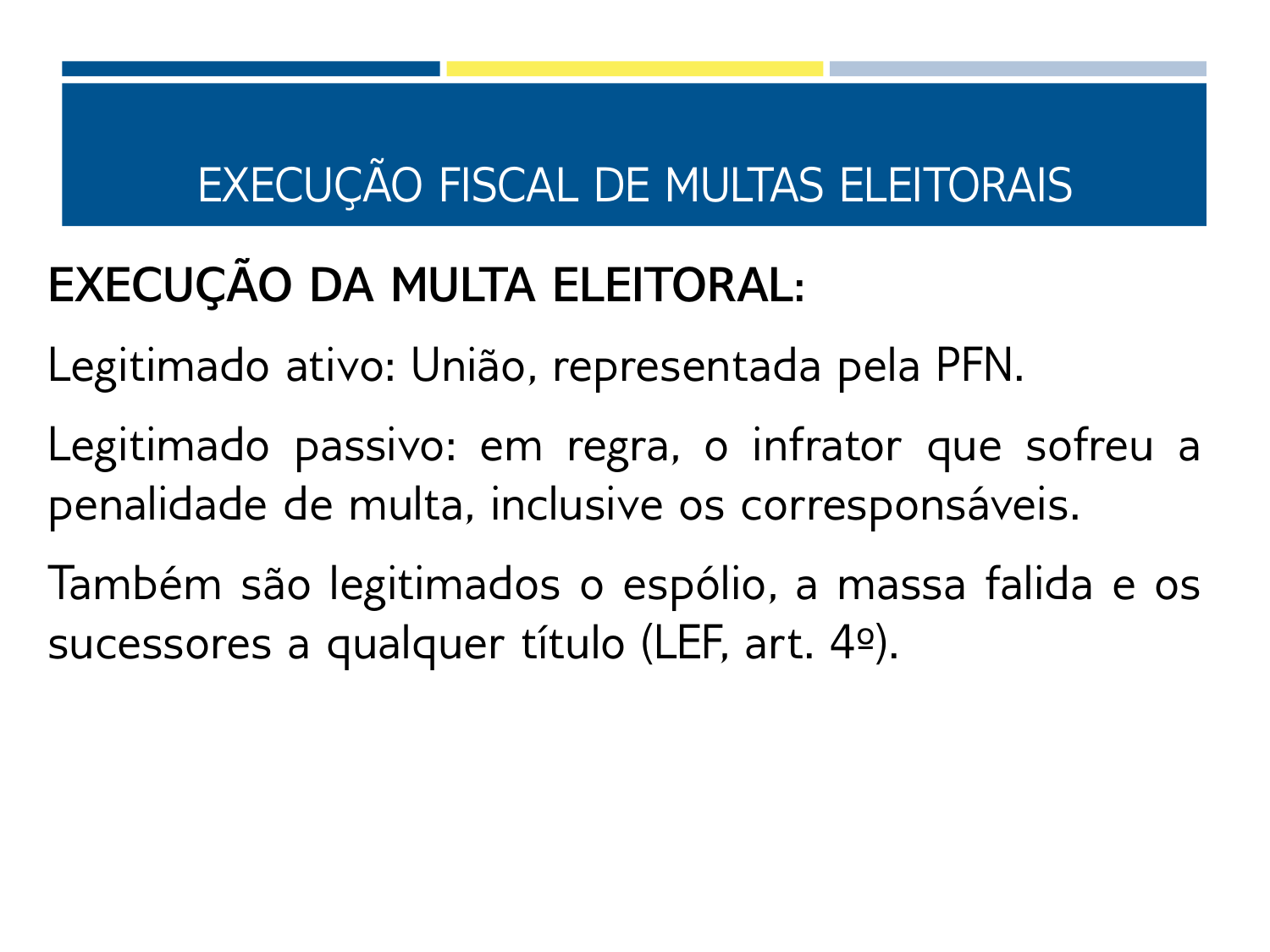

# EXECUÇÃO FISCAL DE MULTAS ELEITORAIS
EXECUÇÃO DA MULTA ELEITORAL:
Legitimado ativo: União, representada pela PFN.
Legitimado passivo: em regra, o infrator que sofreu a penalidade de multa, inclusive os corresponsáveis.
Também são legitimados o espólio, a massa falida e os sucessores a qualquer título (LEF, art. 4º).